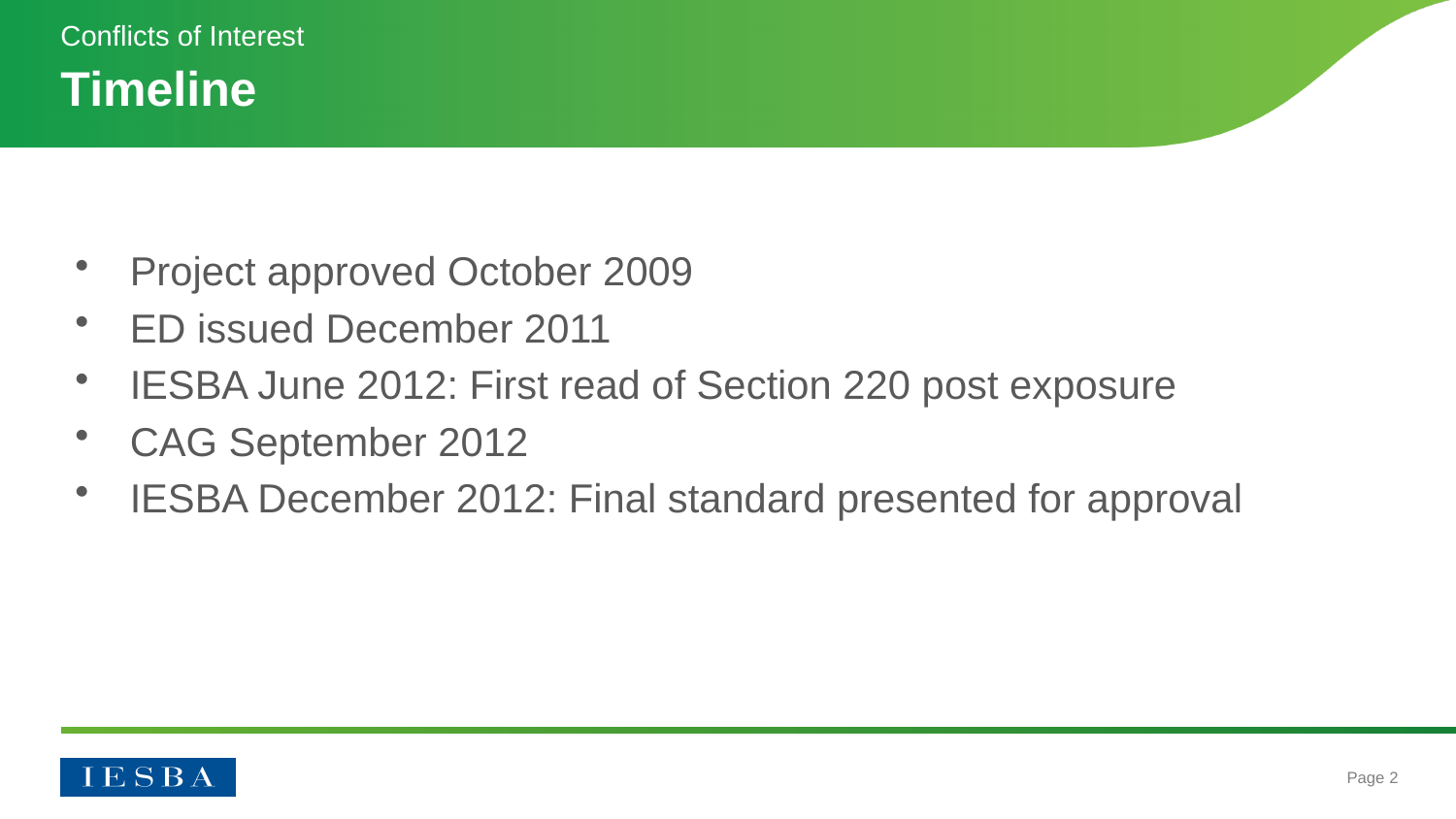

Conflicts of Interest

# Timeline

Project approved October 2009
ED issued December 2011
IESBA June 2012: First read of Section 220 post exposure
CAG September 2012
IESBA December 2012: Final standard presented for approval